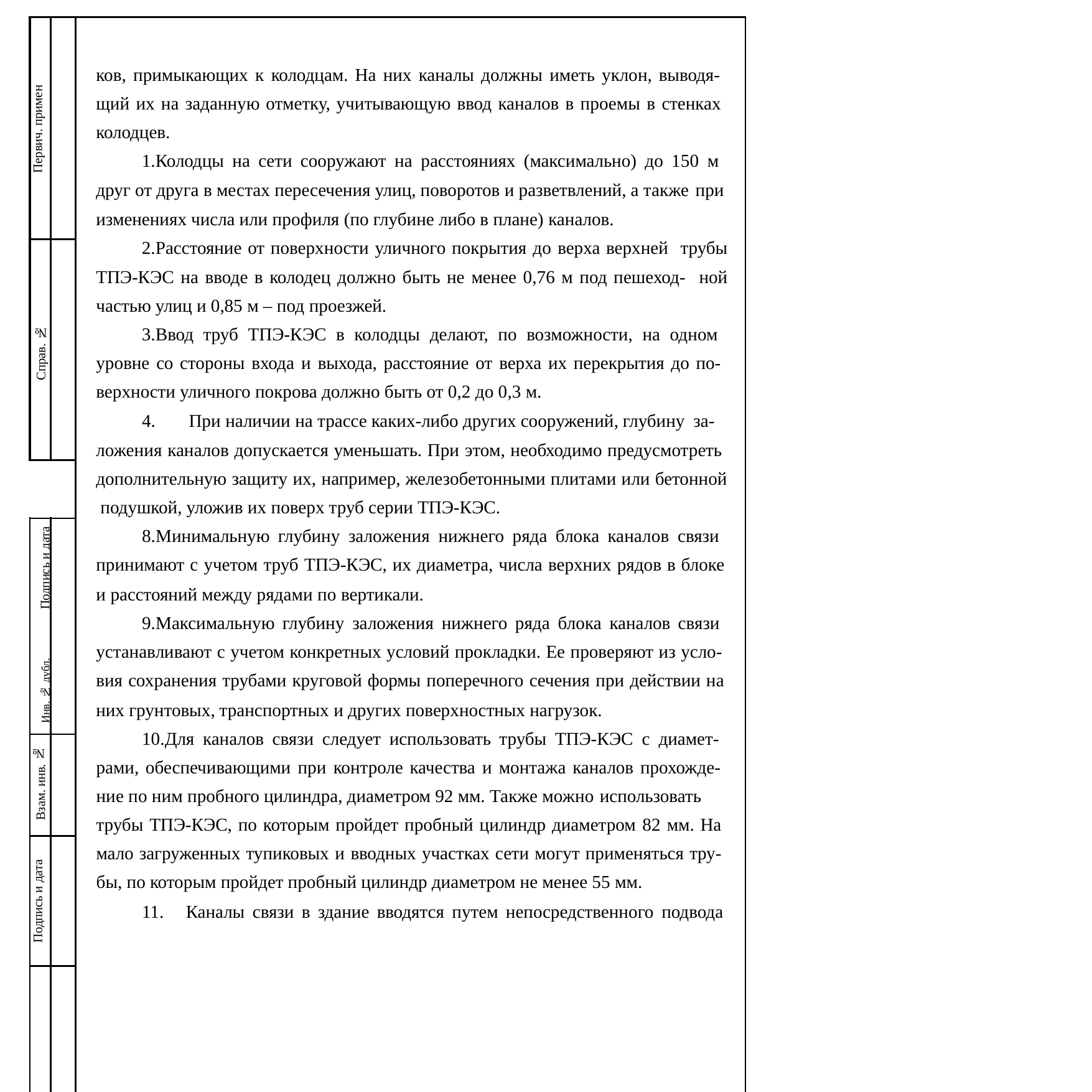

| Первич. примен |  | ков, примыкающих к колодцам. На них каналы должны иметь уклон, выводя- щий их на заданную отметку, учитывающую ввод каналов в проемы в стенках колодцев. Колодцы на сети сооружают на расстояниях (максимально) до 150 м друг от друга в местах пересечения улиц, поворотов и разветвлений, а также при изменениях числа или профиля (по глубине либо в плане) каналов. Расстояние от поверхности уличного покрытия до верха верхней трубы ТПЭ-КЭС на вводе в колодец должно быть не менее 0,76 м под пешеход- ной частью улиц и 0,85 м – под проезжей. Ввод труб ТПЭ-КЭС в колодцы делают, по возможности, на одном уровне со стороны входа и выхода, расстояние от верха их перекрытия до по- верхности уличного покрова должно быть от 0,2 до 0,3 м. При наличии на трассе каких-либо других сооружений, глубину за- ложения каналов допускается уменьшать. При этом, необходимо предусмотреть дополнительную защиту их, например, железобетонными плитами или бетонной подушкой, уложив их поверх труб серии ТПЭ-КЭС. Минимальную глубину заложения нижнего ряда блока каналов связи принимают с учетом труб ТПЭ-КЭС, их диаметра, числа верхних рядов в блоке и расстояний между рядами по вертикали. Максимальную глубину заложения нижнего ряда блока каналов связи устанавливают с учетом конкретных условий прокладки. Ее проверяют из усло- вия сохранения трубами круговой формы поперечного сечения при действии на них грунтовых, транспортных и других поверхностных нагрузок. Для каналов связи следует использовать трубы ТПЭ-КЭС с диамет- рами, обеспечивающими при контроле качества и монтажа каналов прохожде- ние по ним пробного цилиндра, диаметром 92 мм. Также можно использовать трубы ТПЭ-КЭС, по которым пройдет пробный цилиндр диаметром 82 мм. На мало загруженных тупиковых и вводных участках сети могут применяться тру- бы, по которым пройдет пробный цилиндр диаметром не менее 55 мм. Каналы связи в здание вводятся путем непосредственного подвода |  |  |  |  |  |  |
| --- | --- | --- | --- | --- | --- | --- | --- | --- |
| Справ. № |  |  |  |  |  |  |  |  |
|  |  |  |  |  |  |  |  |  |
| Инв. № дубл. Подпись и дата |  |  |  |  |  |  |  |  |
| Взам. инв. № |  |  |  |  |  |  |  |  |
| Подпись и дата |  |  |  |  |  |  |  |  |
| Инв. № подл |  |  |  |  |  |  |  |  |
|  |  |  |  |  |  |  | ТПЭ-КЭС. Техническая информация для проектирования | лист |
|  |  |  |  |  |  |  |  |  |
|  |  |  |  |  |  |  |  | 9 |
|  |  | Изм | Лист | № документа | Подпись | Дата |  |  |